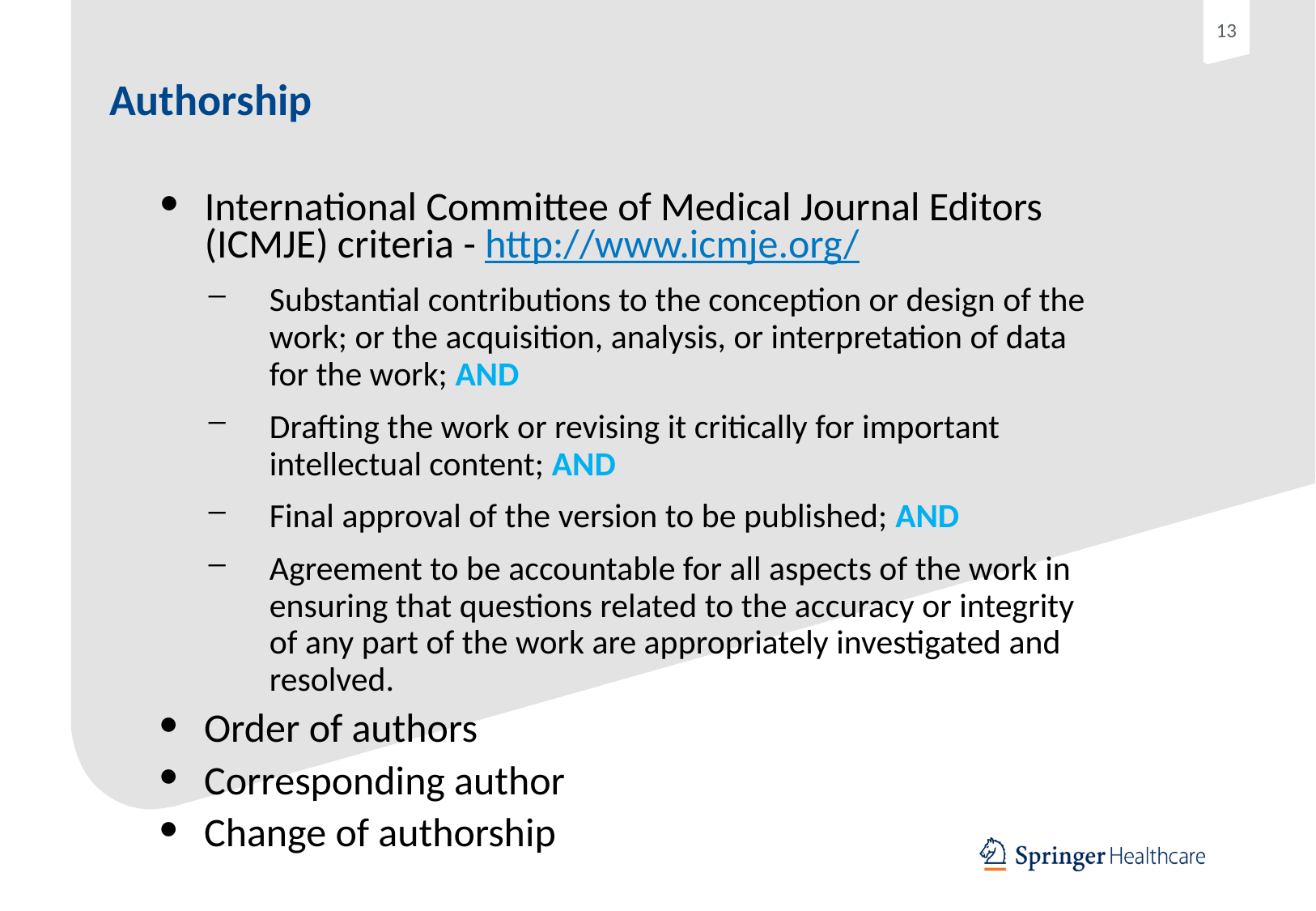

# Authorship

International Committee of Medical Journal Editors (ICMJE) criteria - http://www.icmje.org/
Substantial contributions to the conception or design of the work; or the acquisition, analysis, or interpretation of data for the work; AND
Drafting the work or revising it critically for important intellectual content; AND
Final approval of the version to be published; AND
Agreement to be accountable for all aspects of the work in ensuring that questions related to the accuracy or integrity of any part of the work are appropriately investigated and resolved.
Order of authors
Corresponding author
Change of authorship